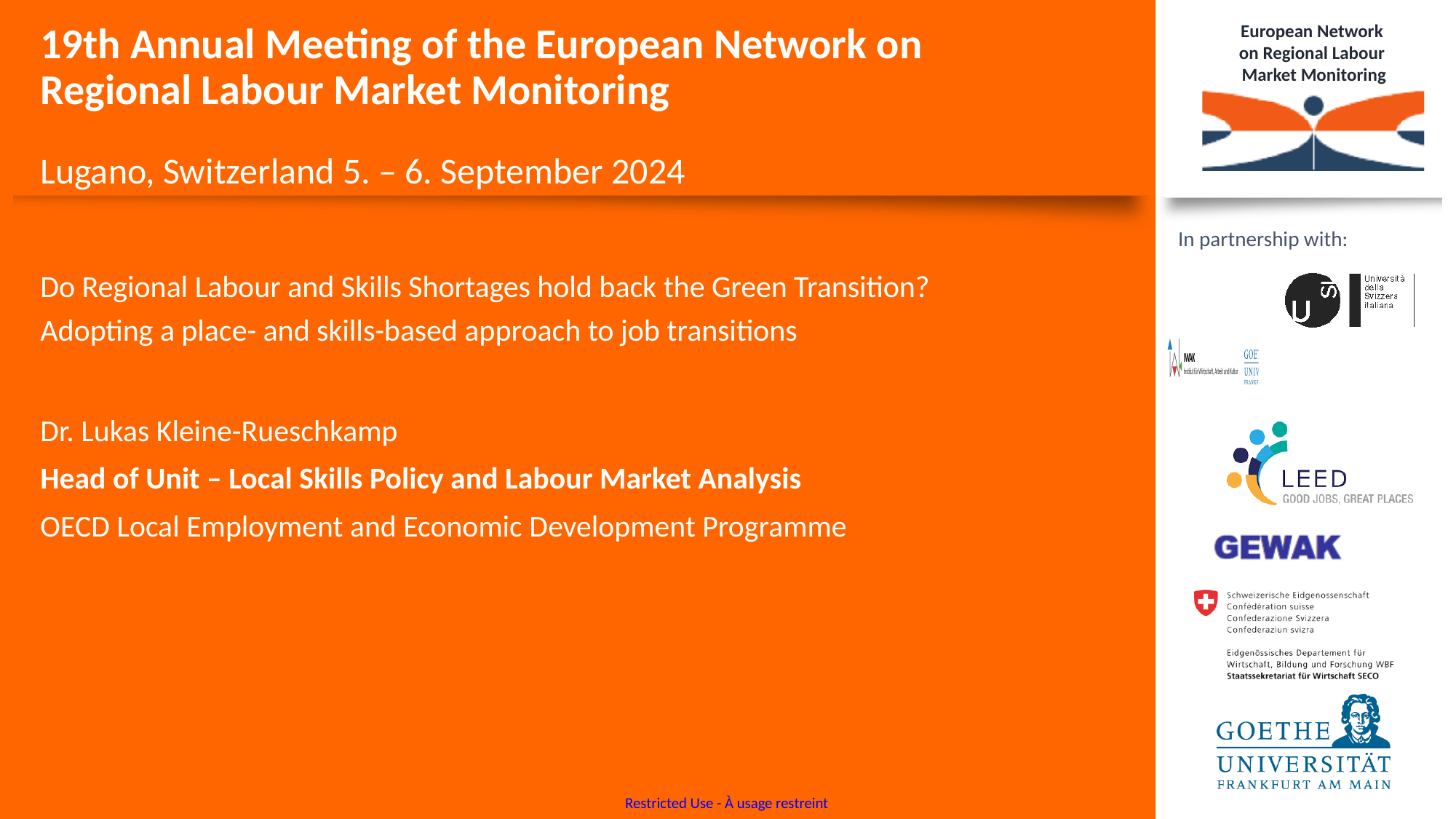

Do Regional Labour and Skills Shortages hold back the Green Transition?
Adopting a place- and skills-based approach to job transitions

Dr. Lukas Kleine-Rueschkamp
Head of Unit – Local Skills Policy and Labour Market Analysis
OECD Local Employment and Economic Development Programme